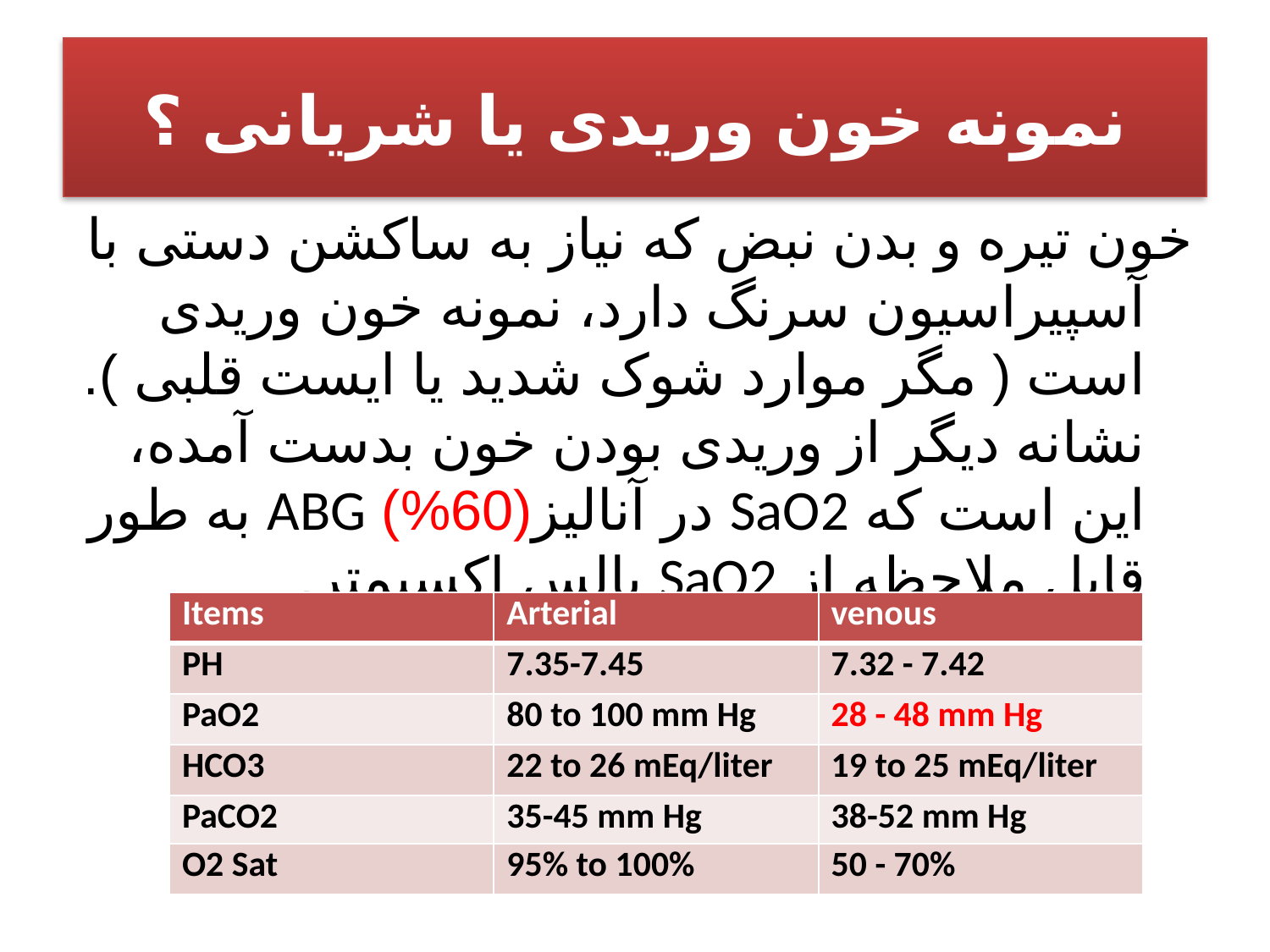

# نمونه خون وریدی یا شریانی ؟
خون تیره و بدن نبض که نیاز به ساکشن دستی با آسپیراسیون سرنگ دارد، نمونه خون وریدی است ( مگر موارد شوک شدید یا ایست قلبی ). نشانه دیگر از وریدی بودن خون بدست آمده، این است که SaO2 در آنالیز(60%) ABG به طور قابل ملاحظه از SaO2 پالس اکسیمتر.

| Items | Arterial | venous |
| --- | --- | --- |
| PH | 7.35-7.45 | 7.32 - 7.42 |
| PaO2 | 80 to 100 mm Hg | 28 - 48 mm Hg |
| HCO3 | 22 to 26 mEq/liter | 19 to 25 mEq/liter |
| PaCO2 | 35-45 mm Hg | 38-52 mm Hg |
| O2 Sat | 95% to 100% | 50 - 70% |